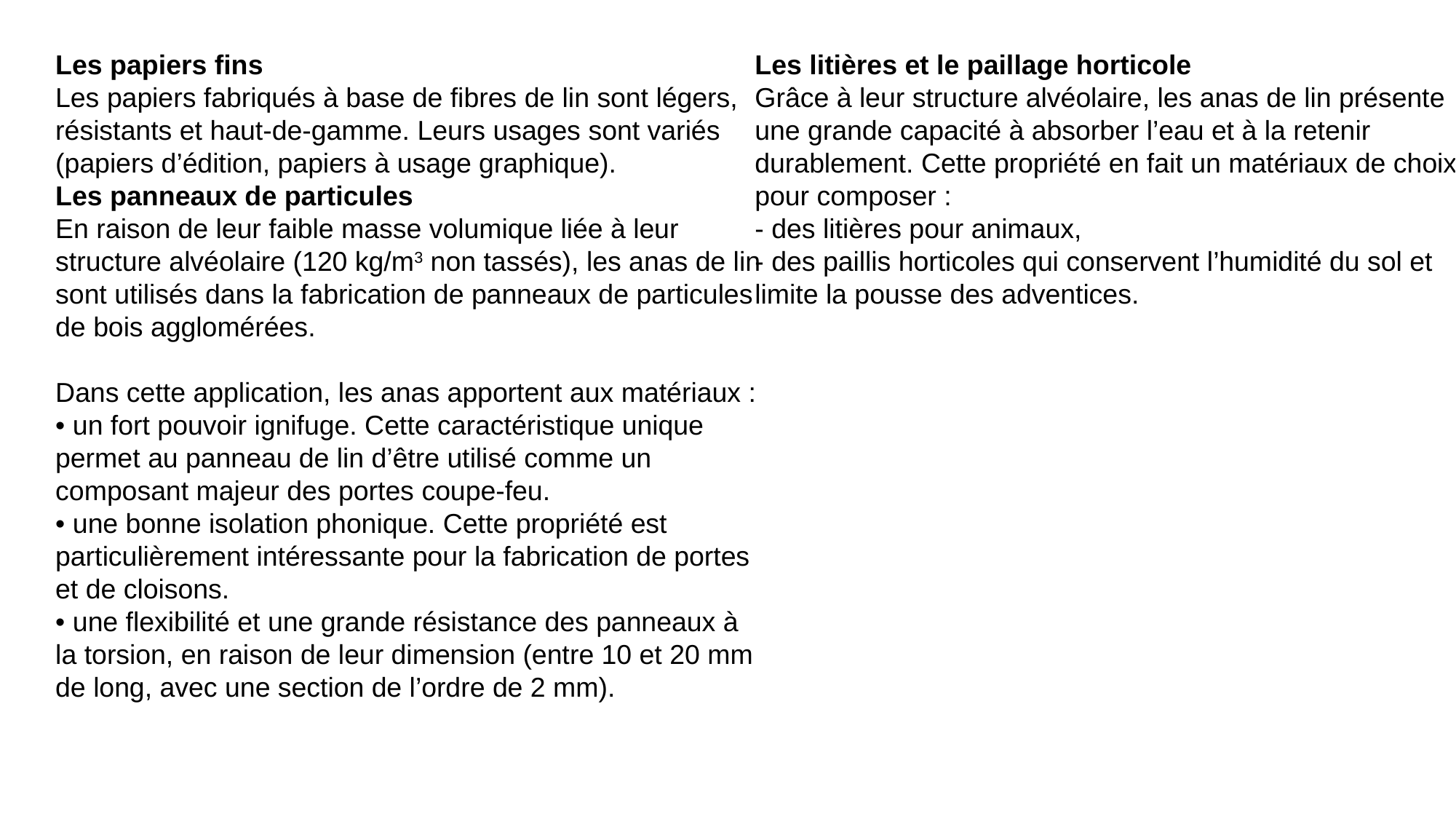

Les papiers fins
Les papiers fabriqués à base de fibres de lin sont légers, résistants et haut-de-gamme. Leurs usages sont variés (papiers d’édition, papiers à usage graphique).
Les panneaux de particules
En raison de leur faible masse volumique liée à leur structure alvéolaire (120 kg/m3 non tassés), les anas de lin sont utilisés dans la fabrication de panneaux de particules de bois agglomérées.
Dans cette application, les anas apportent aux matériaux :
• un fort pouvoir ignifuge. Cette caractéristique unique permet au panneau de lin d’être utilisé comme un composant majeur des portes coupe-feu.
• une bonne isolation phonique. Cette propriété est particulièrement intéressante pour la fabrication de portes et de cloisons.
• une flexibilité et une grande résistance des panneaux à la torsion, en raison de leur dimension (entre 10 et 20 mm de long, avec une section de l’ordre de 2 mm).
Les litières et le paillage horticole
Grâce à leur structure alvéolaire, les anas de lin présente une grande capacité à absorber l’eau et à la retenir durablement. Cette propriété en fait un matériaux de choix pour composer :
- des litières pour animaux,
- des paillis horticoles qui conservent l’humidité du sol et limite la pousse des adventices.